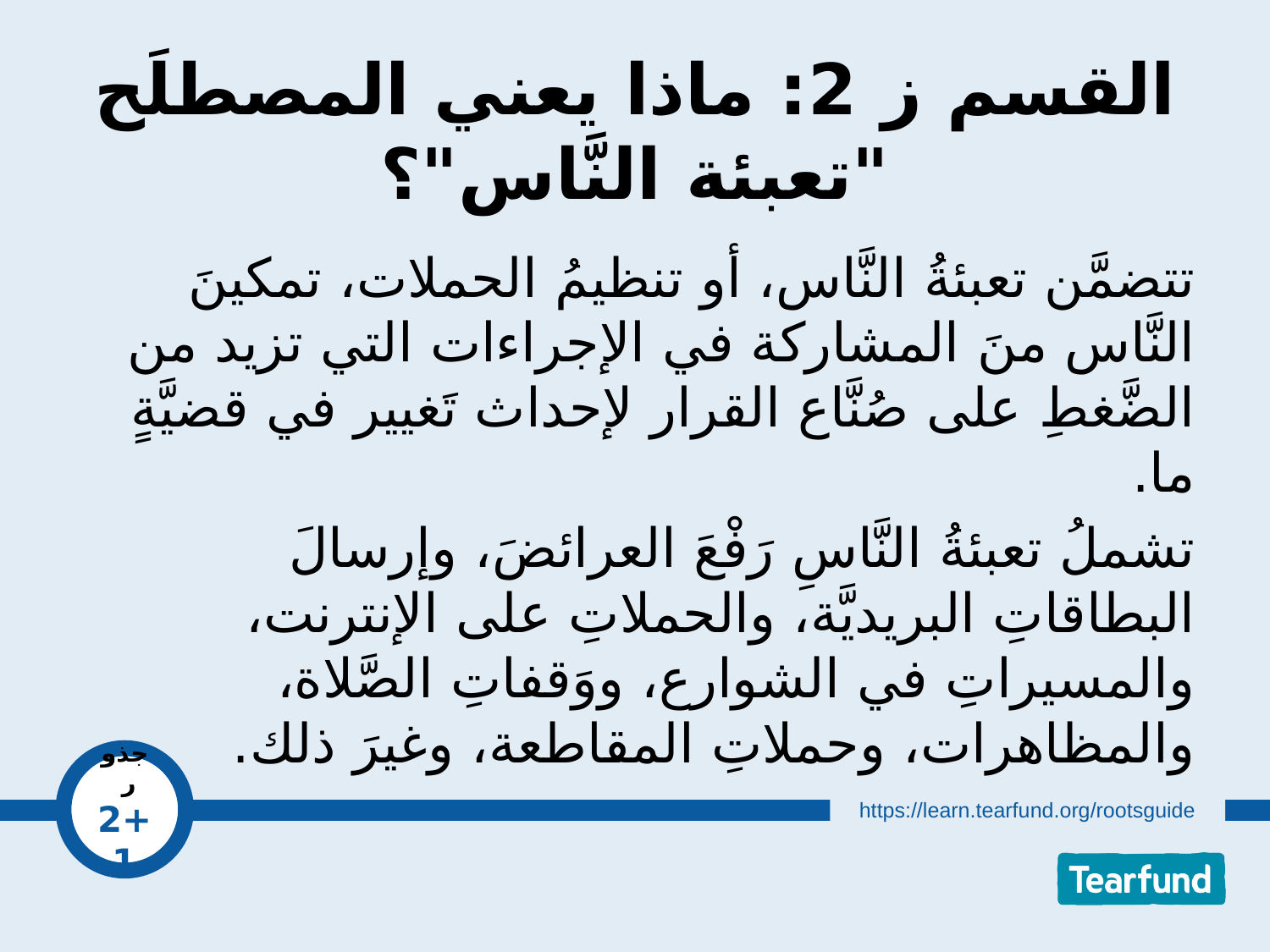

# القسم ز 2: ماذا يعني المصطلَح "تعبئة النَّاس"؟
تتضمَّن تعبئةُ النَّاس، أو تنظيمُ الحملات، تمكينَ النَّاس منَ المشاركة في الإجراءات التي تزيد من الضَّغطِ على صُنَّاع القرار لإحداث تَغيير في قضيَّةٍ ما.
تشملُ تعبئةُ النَّاسِ رَفْعَ العرائضَ، وإرسالَ البطاقاتِ البريديَّة، والحملاتِ على الإنترنت، والمسيراتِ في الشوارع، ووَقفاتِ الصَّلاة، والمظاهرات، وحملاتِ المقاطعة، وغيرَ ذلك.